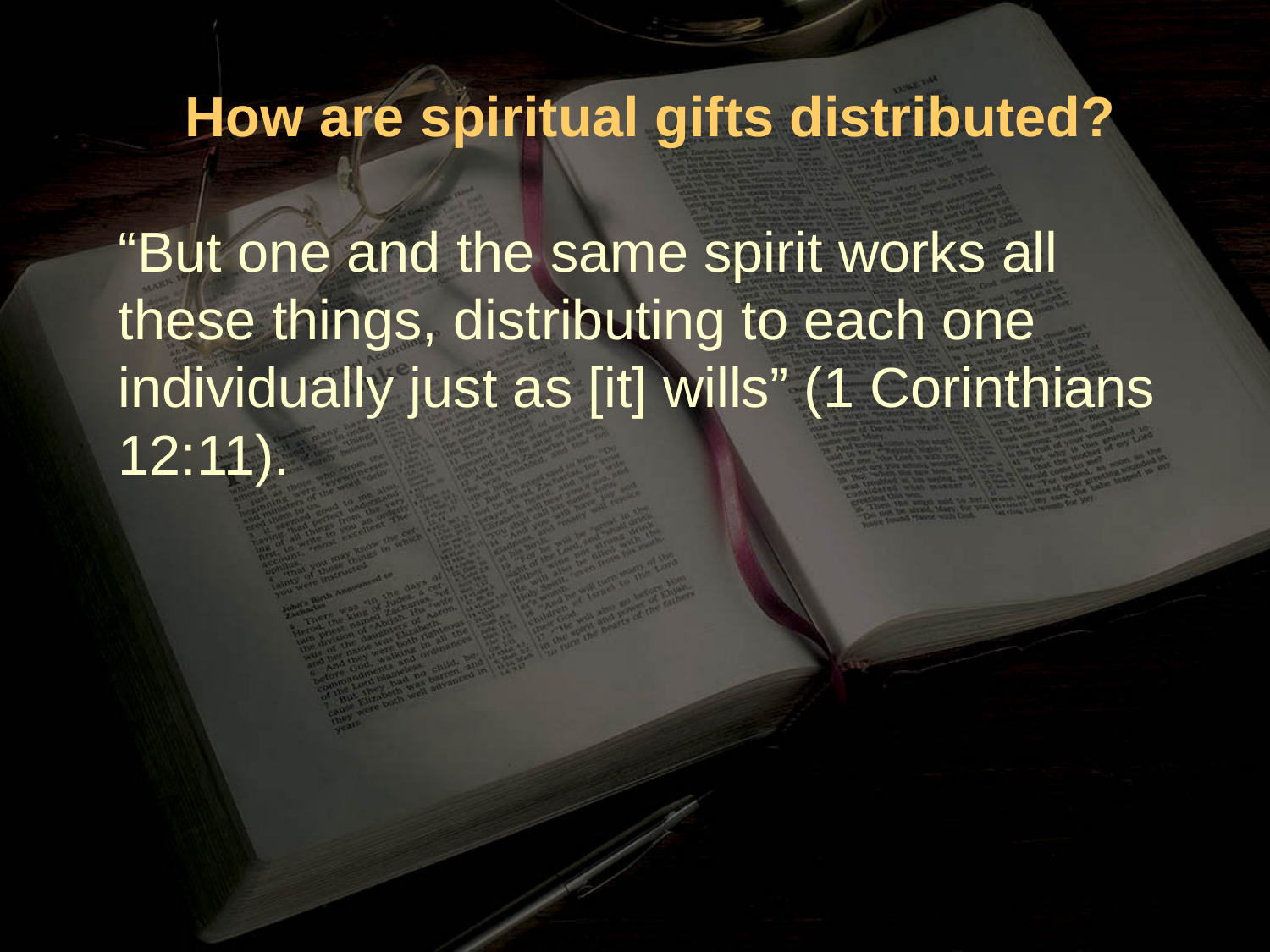

How are spiritual gifts distributed?

“But one and the same spirit works all these things, distributing to each one individually just as [it] wills” (1 Corinthians 12:11).